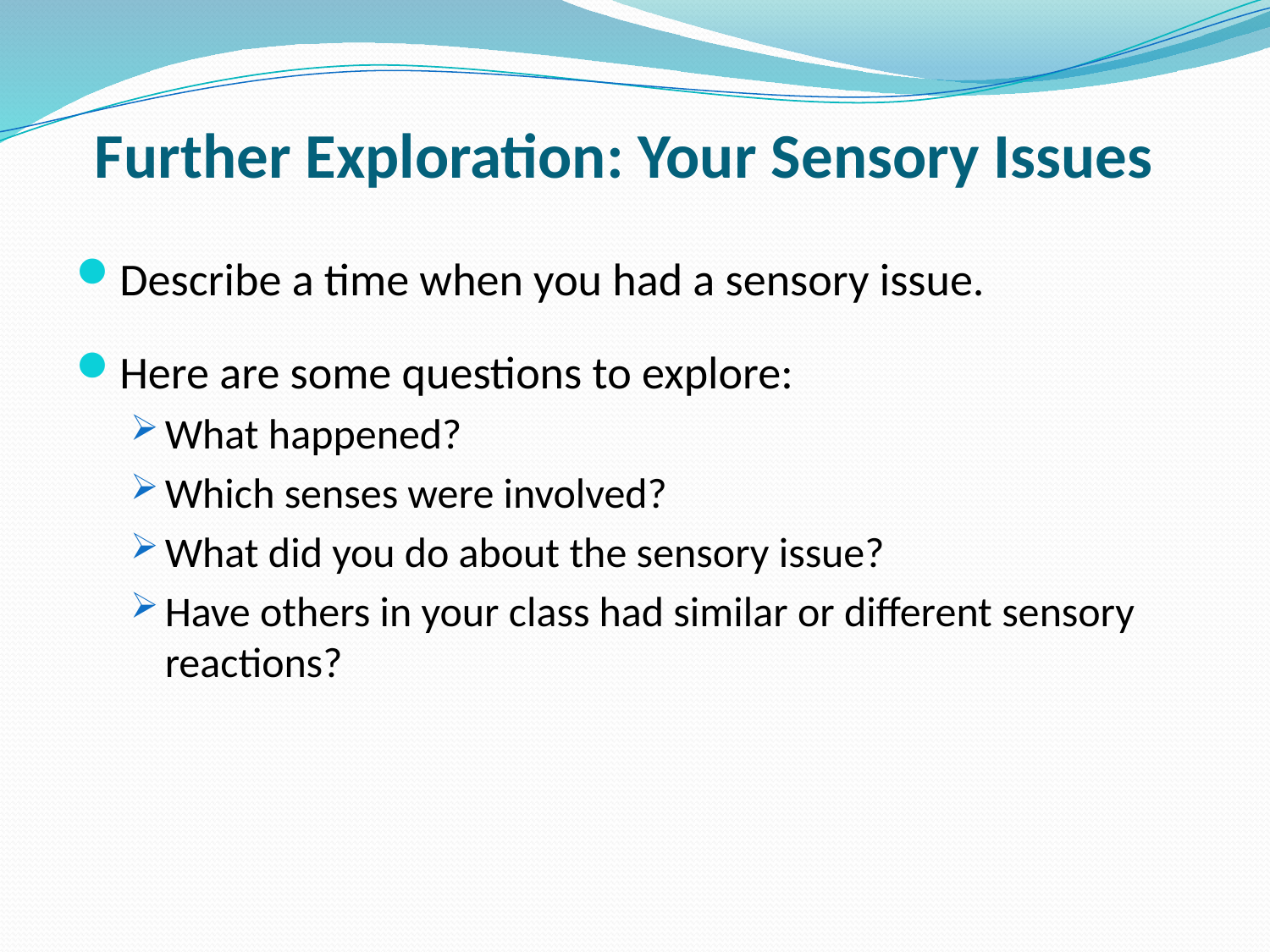

# Further Exploration: Your Sensory Issues
Describe a time when you had a sensory issue.

Here are some questions to explore:
What happened?
Which senses were involved?
What did you do about the sensory issue?
Have others in your class had similar or different sensory reactions?